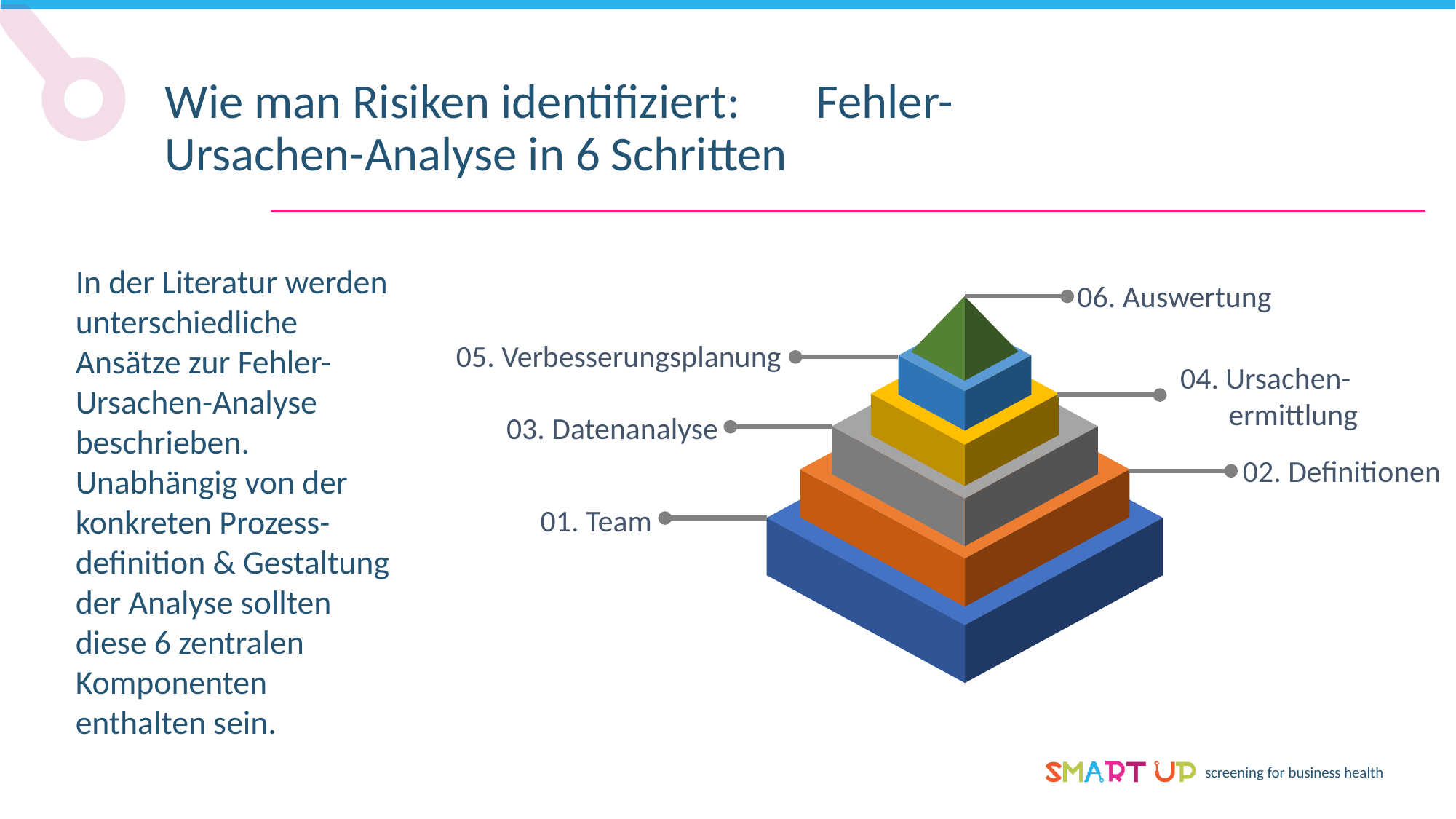

Wie man Risiken identifiziert:       Fehler-Ursachen-Analyse in 6 Schritten
In der Literatur werden unterschiedliche Ansätze zur Fehler-Ursachen-Analyse beschrieben. Unabhängig von der konkreten Prozess-definition & Gestaltung der Analyse sollten diese 6 zentralen Komponenten enthalten sein.
06. Auswertung

05. Verbesserungsplanung

04. Ursachen-
       ermittlung

03. Datenanalyse

02. Definitionen

01. Team